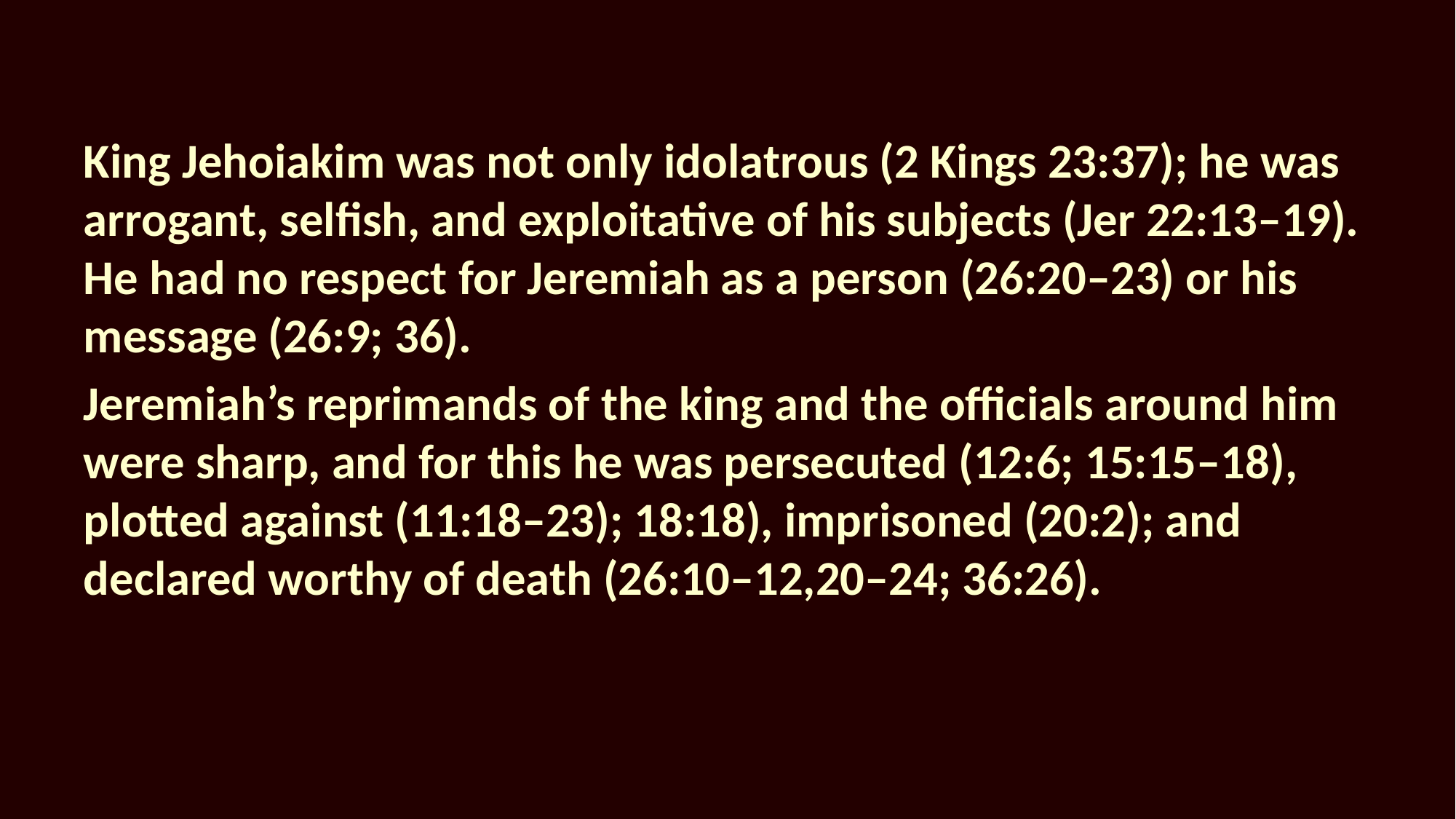

King Jehoiakim was not only idolatrous (2 Kings 23:37); he was arrogant, selfish, and exploitative of his subjects (Jer 22:13–19). He had no respect for Jeremiah as a person (26:20–23) or his message (26:9; 36).
Jeremiah’s reprimands of the king and the officials around him were sharp, and for this he was persecuted (12:6; 15:15–18), plotted against (11:18–23); 18:18), imprisoned (20:2); and declared worthy of death (26:10–12,20–24; 36:26).